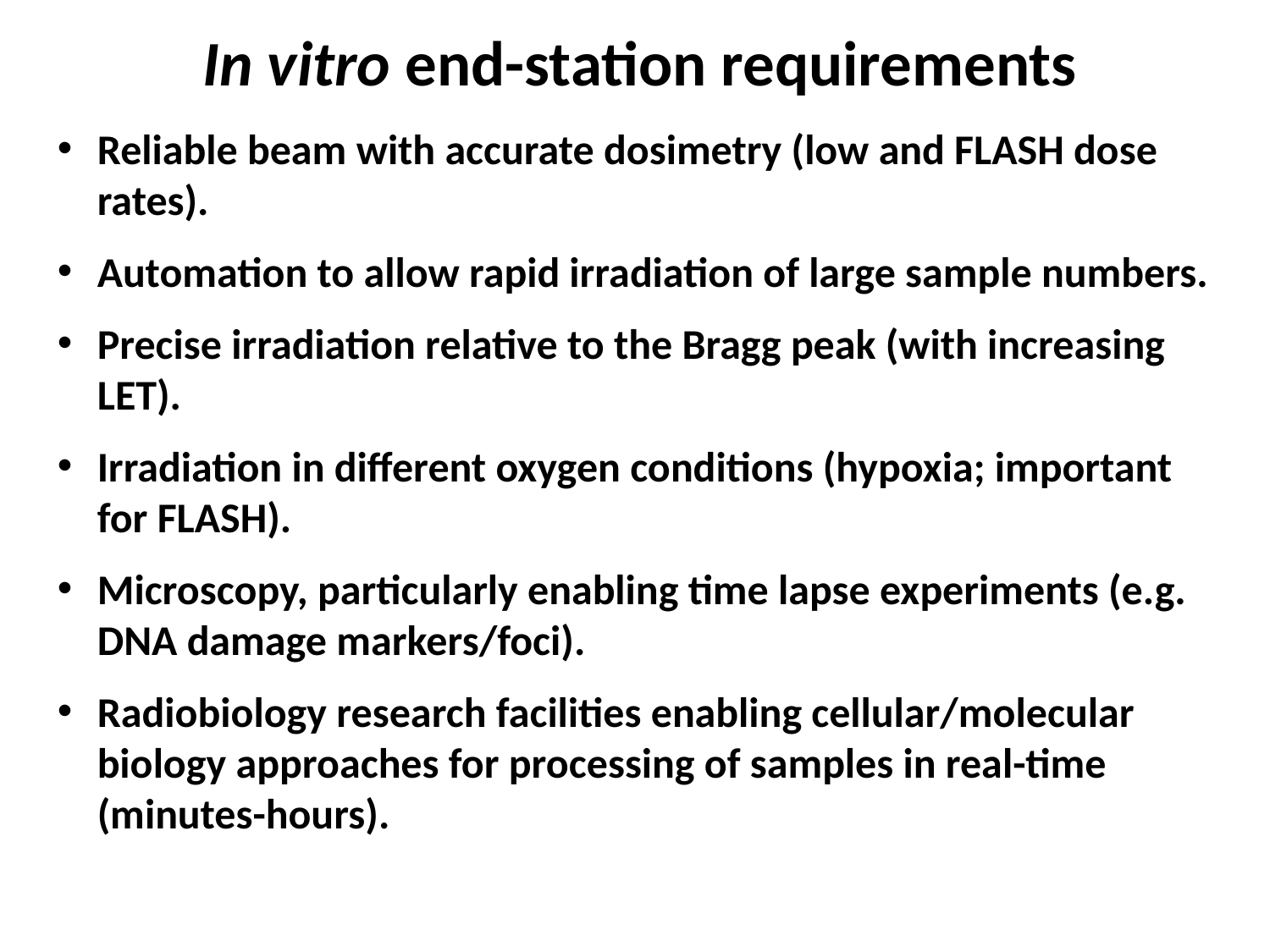

In vitro end-station requirements
Reliable beam with accurate dosimetry (low and FLASH dose rates).
Automation to allow rapid irradiation of large sample numbers.
Precise irradiation relative to the Bragg peak (with increasing LET).
Irradiation in different oxygen conditions (hypoxia; important for FLASH).
Microscopy, particularly enabling time lapse experiments (e.g. DNA damage markers/foci).
Radiobiology research facilities enabling cellular/molecular biology approaches for processing of samples in real-time (minutes-hours).